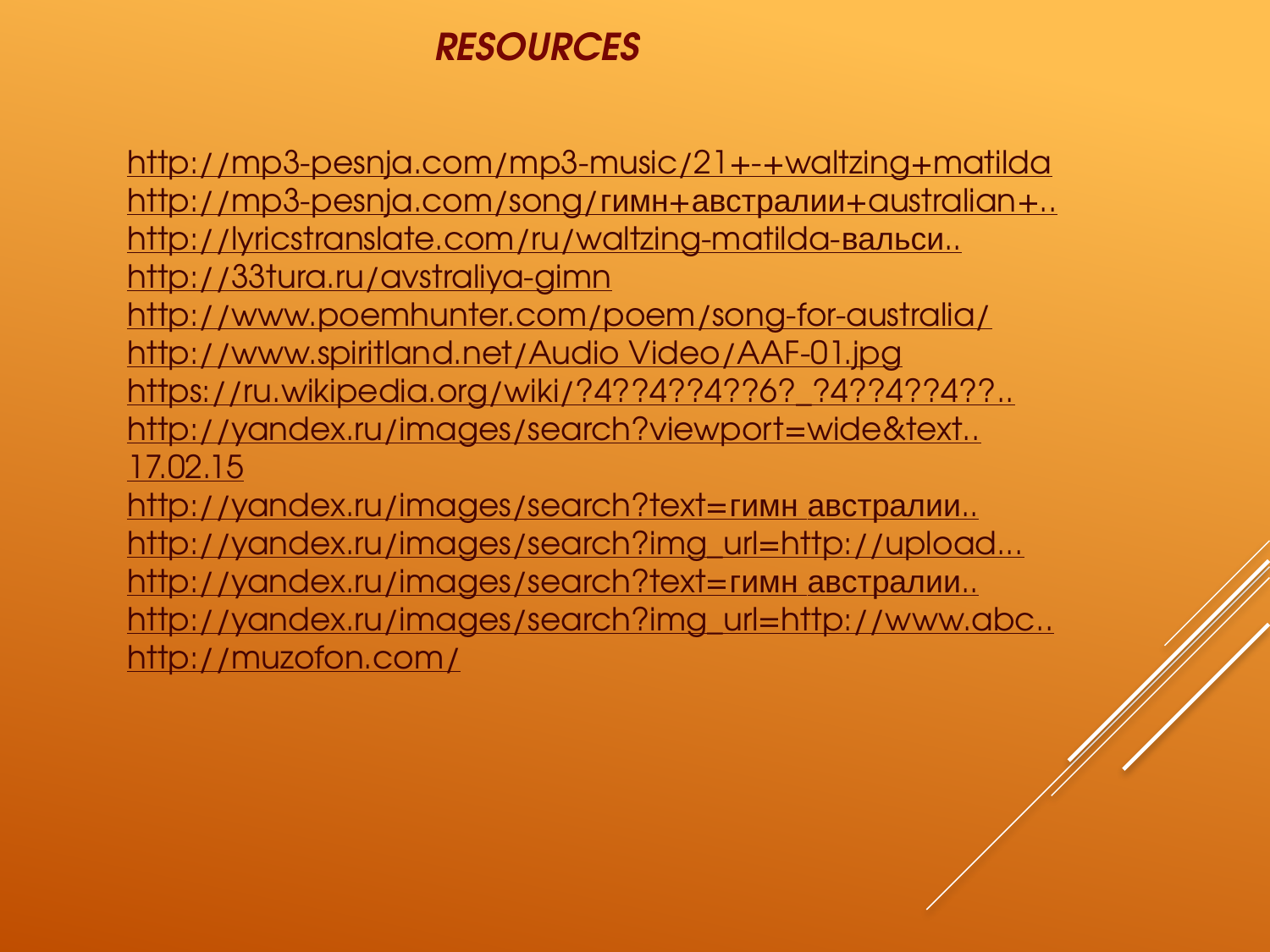

Resources
http://mp3-pesnja.com/mp3-music/21+-+waltzing+matilda
http://mp3-pesnja.com/song/гимн+австралии+australian+..
http://lyricstranslate.com/ru/waltzing-matilda-вальси..
http://33tura.ru/avstraliya-gimn
http://www.poemhunter.com/poem/song-for-australia/
http://www.spiritland.net/Audio Video/AAF-01.jpg
https://ru.wikipedia.org/wiki/?4??4??4??6?_?4??4??4??..
http://yandex.ru/images/search?viewport=wide&text..
17.02.15
http://yandex.ru/images/search?text=гимн австралии..
http://yandex.ru/images/search?img_url=http://upload...
http://yandex.ru/images/search?text=гимн австралии..
http://yandex.ru/images/search?img_url=http://www.abc..
http://muzofon.com/